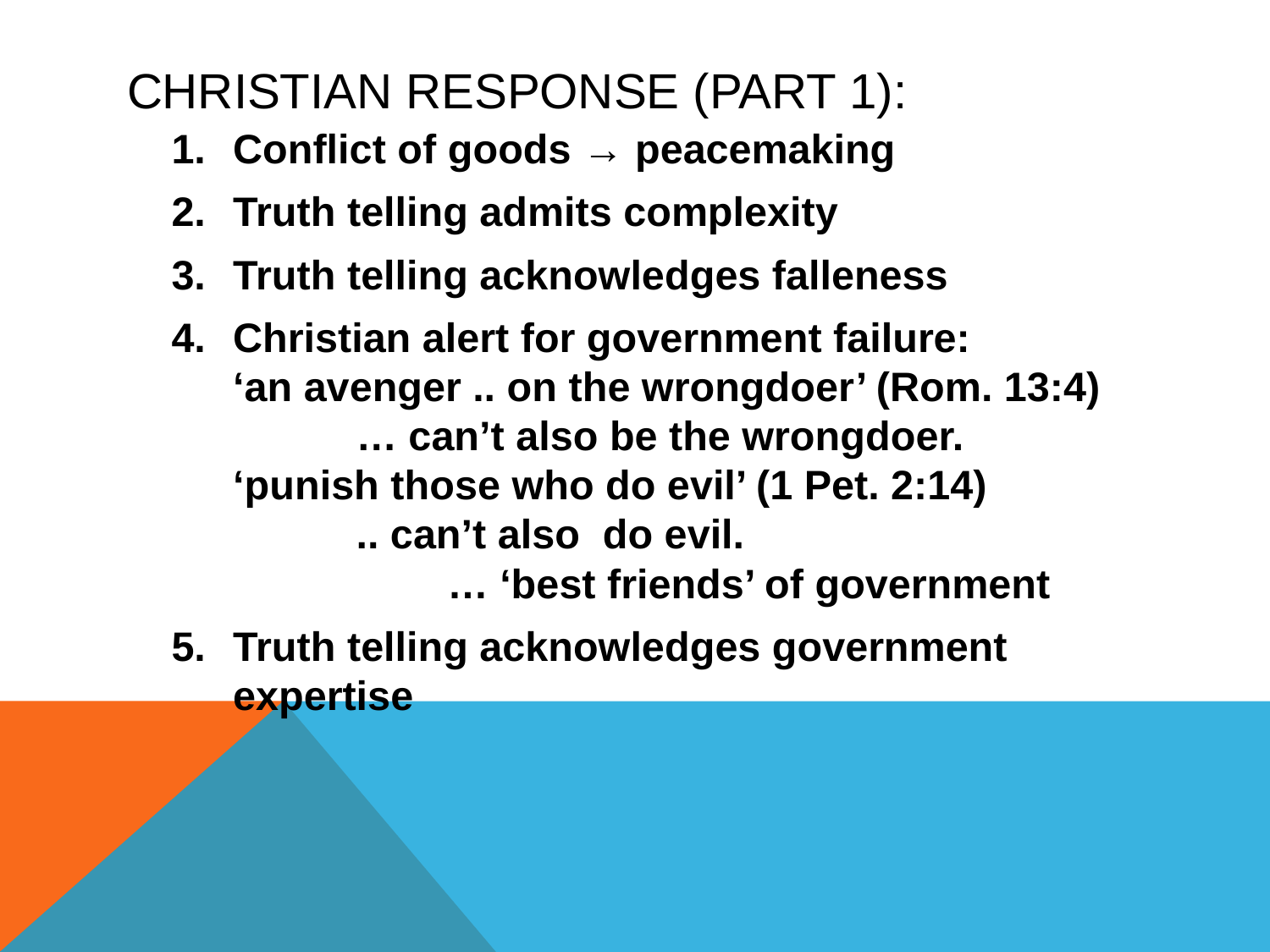

# CHRISTIAN RESPONSE (PART 1):
Conflict of goods → peacemaking
Truth telling admits complexity
Truth telling acknowledges falleness
Christian alert for government failure:
‘an avenger .. on the wrongdoer’ (Rom. 13:4)
	… can’t also be the wrongdoer.
‘punish those who do evil’ (1 Pet. 2:14)
	.. can’t also  do evil.
			        … ‘best friends’ of government
Truth telling acknowledges government expertise